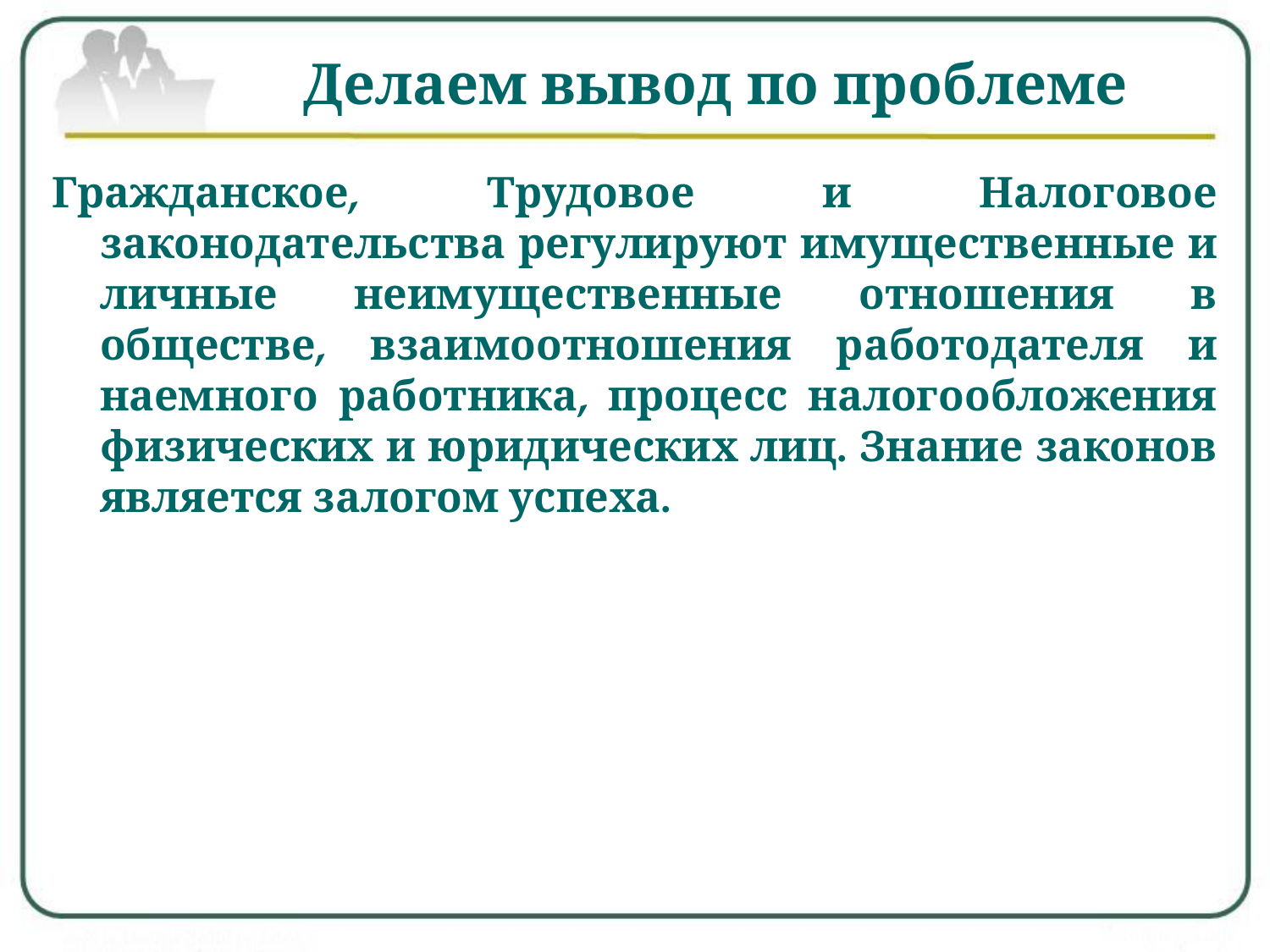

# Делаем вывод по проблеме
Гражданское, Трудовое и Налоговое законодательства регулируют имущественные и личные неимущественные отношения в обществе, взаимоотношения работодателя и наемного работника, процесс налогообложения физических и юридических лиц. Знание законов является залогом успеха.